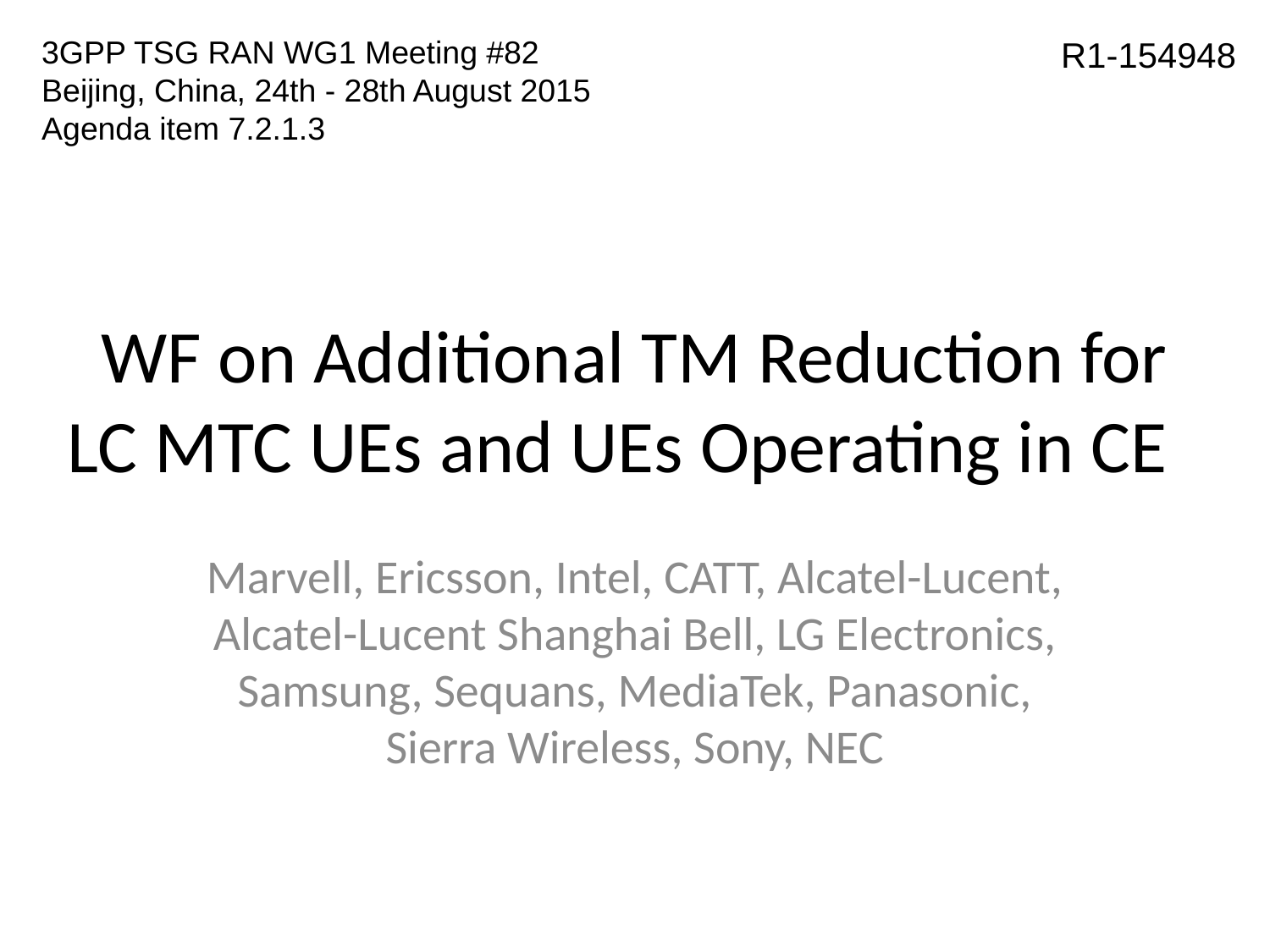

3GPP TSG RAN WG1 Meeting #82
Beijing, China, 24th - 28th August 2015
Agenda item 7.2.1.3
R1-154948
# WF on Additional TM Reduction for LC MTC UEs and UEs Operating in CE
Marvell, Ericsson, Intel, CATT, Alcatel-Lucent, Alcatel-Lucent Shanghai Bell, LG Electronics, Samsung, Sequans, MediaTek, Panasonic, Sierra Wireless, Sony, NEC